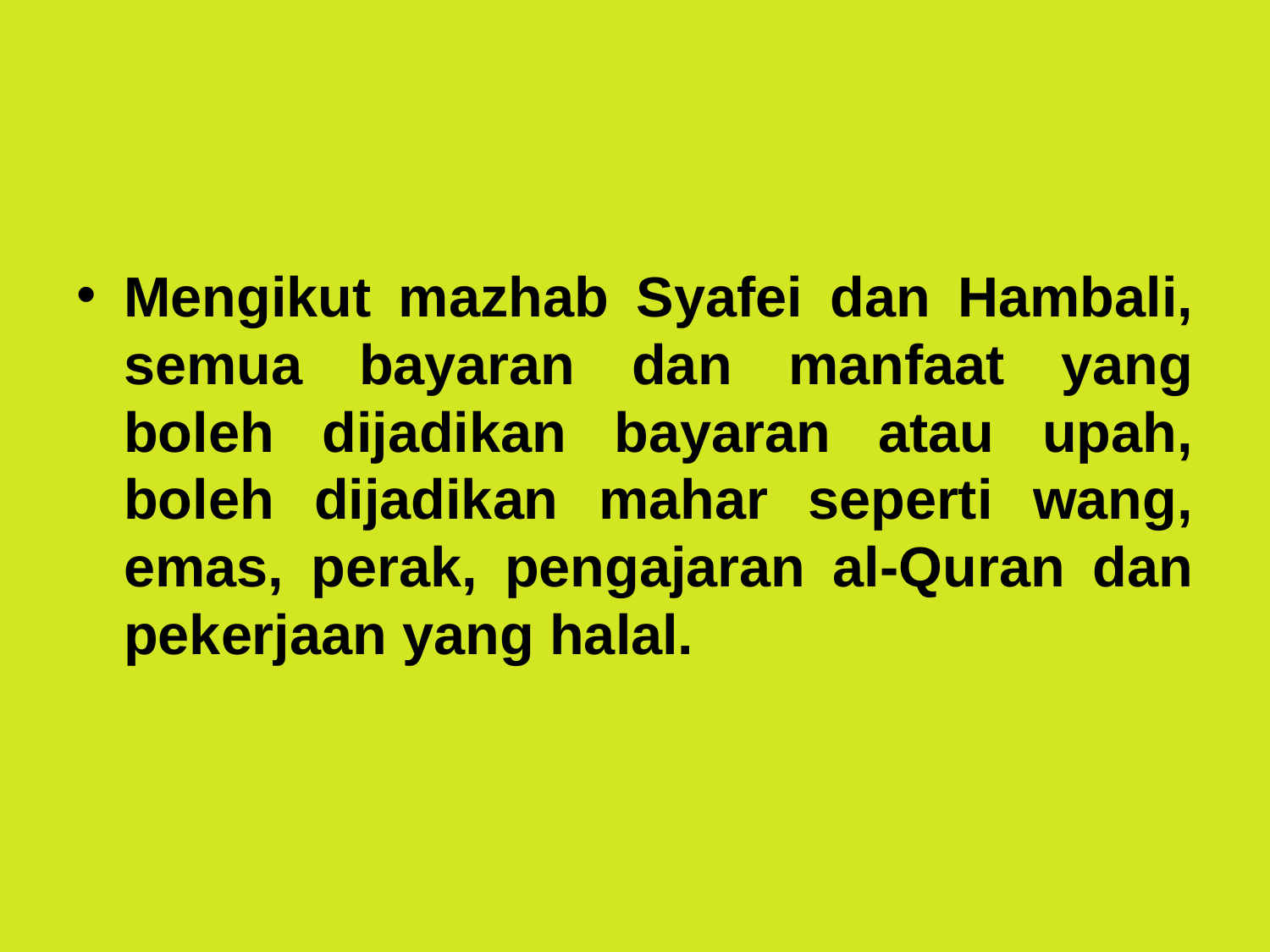

Mengikut mazhab Syafei dan Hambali, semua bayaran dan manfaat yang boleh dijadikan bayaran atau upah, boleh dijadikan mahar seperti wang, emas, perak, pengajaran al-Quran dan pekerjaan yang halal.